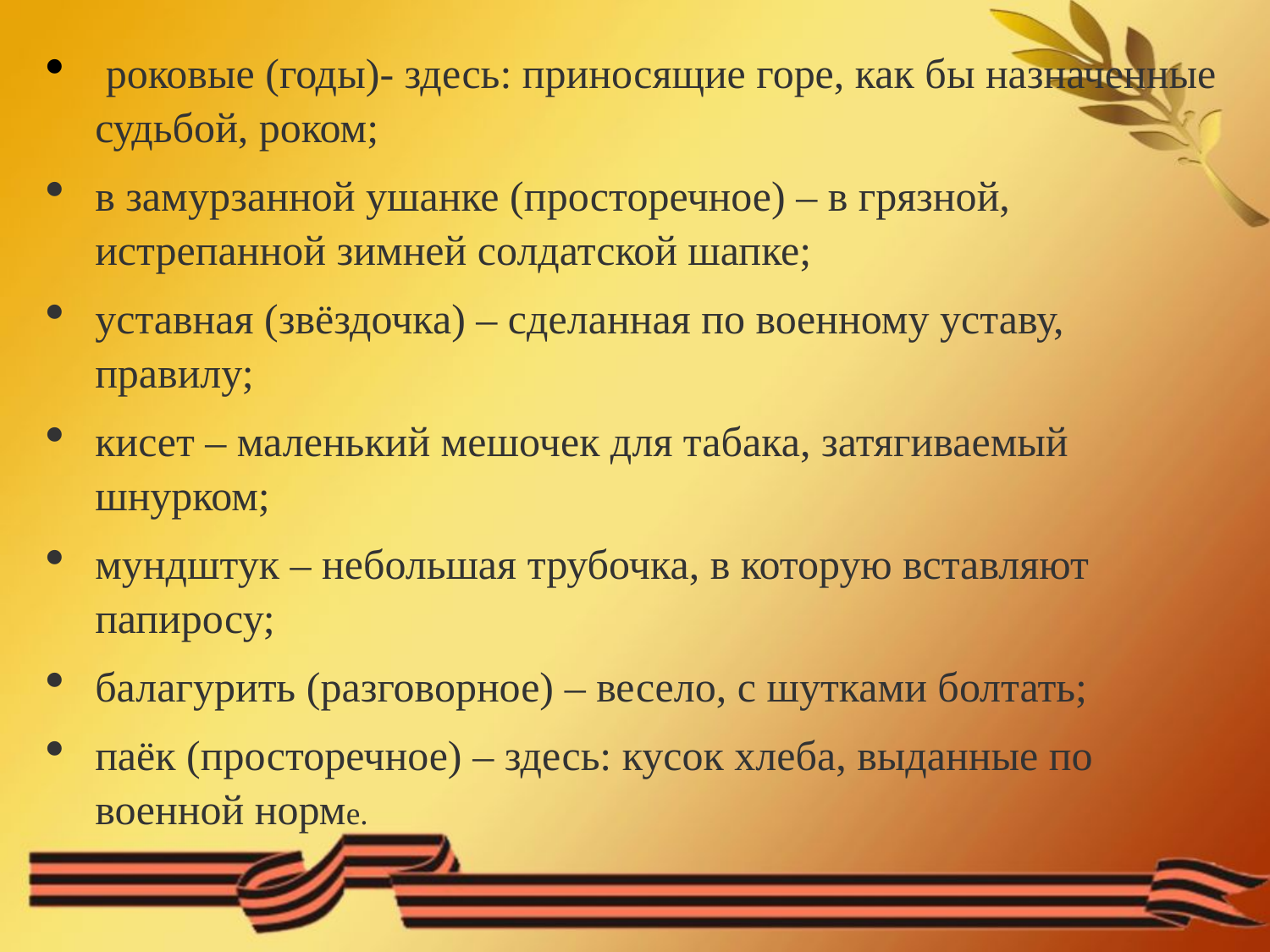

роковые (годы)- здесь: приносящие горе, как бы назначенные судьбой, роком;
в замурзанной ушанке (просторечное) – в грязной, истрепанной зимней солдатской шапке;
уставная (звёздочка) – сделанная по военному уставу, правилу;
кисет – маленький мешочек для табака, затягиваемый шнурком;
мундштук – небольшая трубочка, в которую вставляют папиросу;
балагурить (разговорное) – весело, с шутками болтать;
паёк (просторечное) – здесь: кусок хлеба, выданные по военной норме.